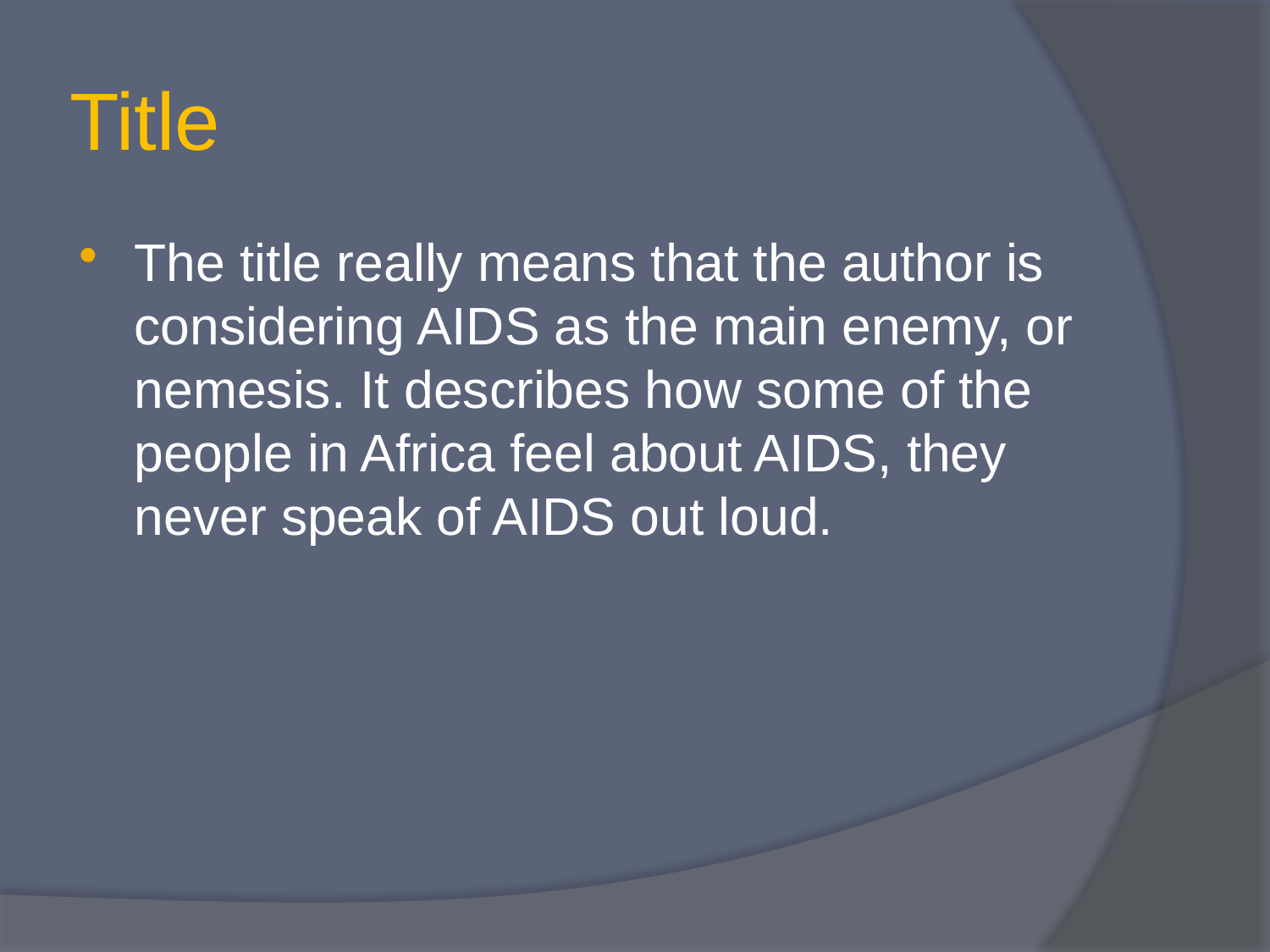

# Title
The title really means that the author is considering AIDS as the main enemy, or nemesis. It describes how some of the people in Africa feel about AIDS, they never speak of AIDS out loud.